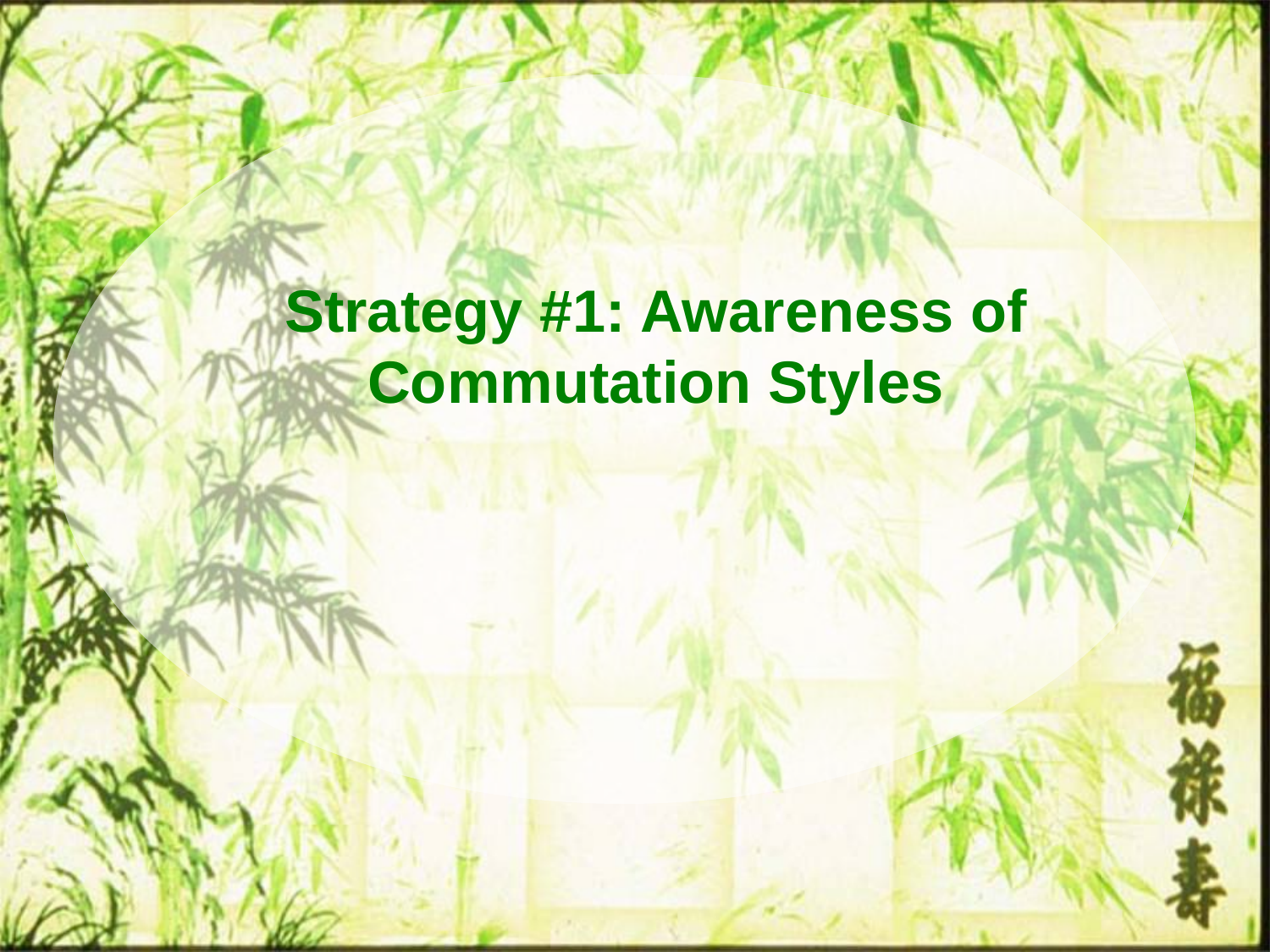

# Strategy #1: Awareness of Commutation Styles